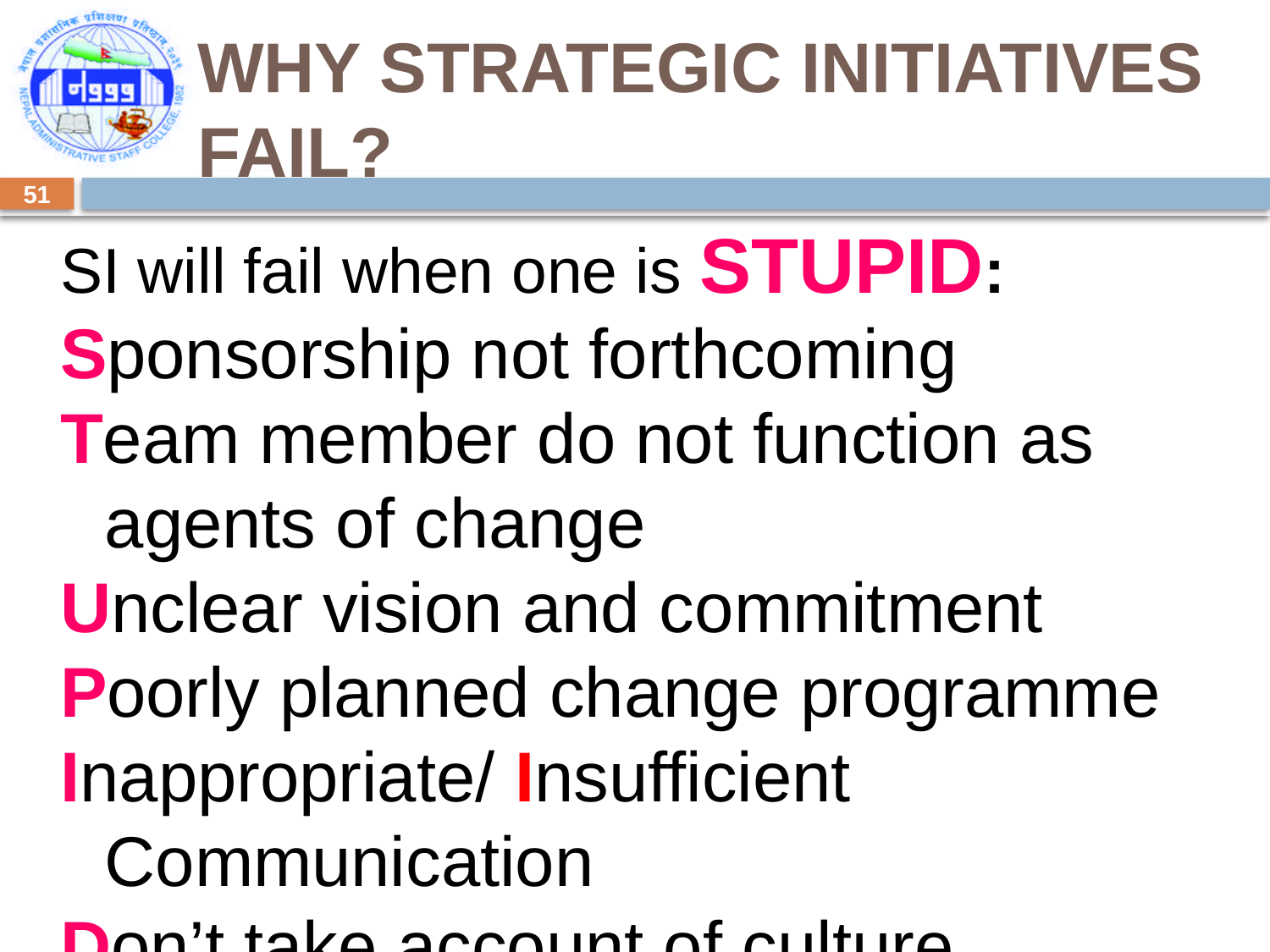

# WHY STRATEGIC INITIATIVES FAIL?
51
SI will fail when one is STUPID:
Sponsorship not forthcoming
Team member do not function as agents of change
Unclear vision and commitment
Poorly planned change programme
Inappropriate/ Insufficient Communication
Don’t take account of culture